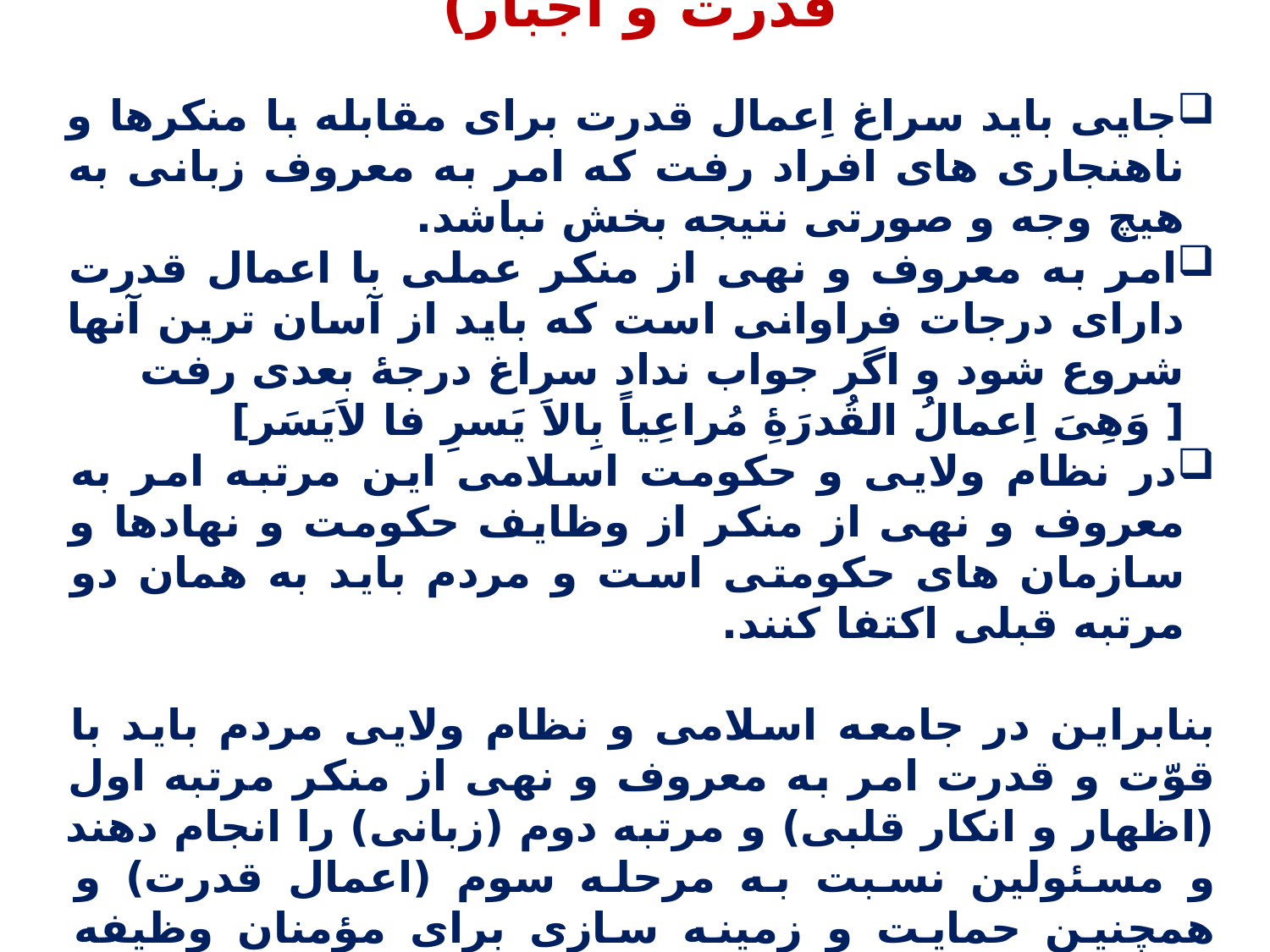

چند مسئله در رابطه با امر و نهی یَدی (با قدرت و اجبار)

جایی باید سراغ اِعمال قدرت برای مقابله با منکرها و ناهنجاری های افراد رفت که امر به معروف زبانی به هیچ وجه و صورتی نتیجه بخش نباشد.
امر به معروف و نهی از منکر عملی با اعمال قدرت دارای درجات فراوانی است که باید از آسان ترین آنها شروع شود و اگر جواب نداد سراغ درجۀ بعدی رفت      [ وَهِیَ اِعمالُ القُدرَۀِ مُراعِیاً بِالاَ یَسرِ فا لاَیَسَر]
در نظام ولایی و حکومت اسلامی این مرتبه امر به معروف و نهی از منکر از وظایف حکومت و نهادها و سازمان های حکومتی است و مردم باید به همان دو مرتبه قبلی اکتفا کنند.

بنابراین در جامعه اسلامی و نظام ولایی مردم باید با قوّت و قدرت امر به معروف و نهی از منکر مرتبه اول (اظهار و انکار قلبی) و مرتبه دوم (زبانی) را انجام دهند و مسئولین نسبت به مرحله سوم (اعمال قدرت) و همچنین حمایت و زمینه سازی برای مؤمنان وظیفه شناس و آمران به معروف و ناهیان از منکر فرصت را فراهم نمایند و البته مردم نباید وارد مرحله سوم شوند.